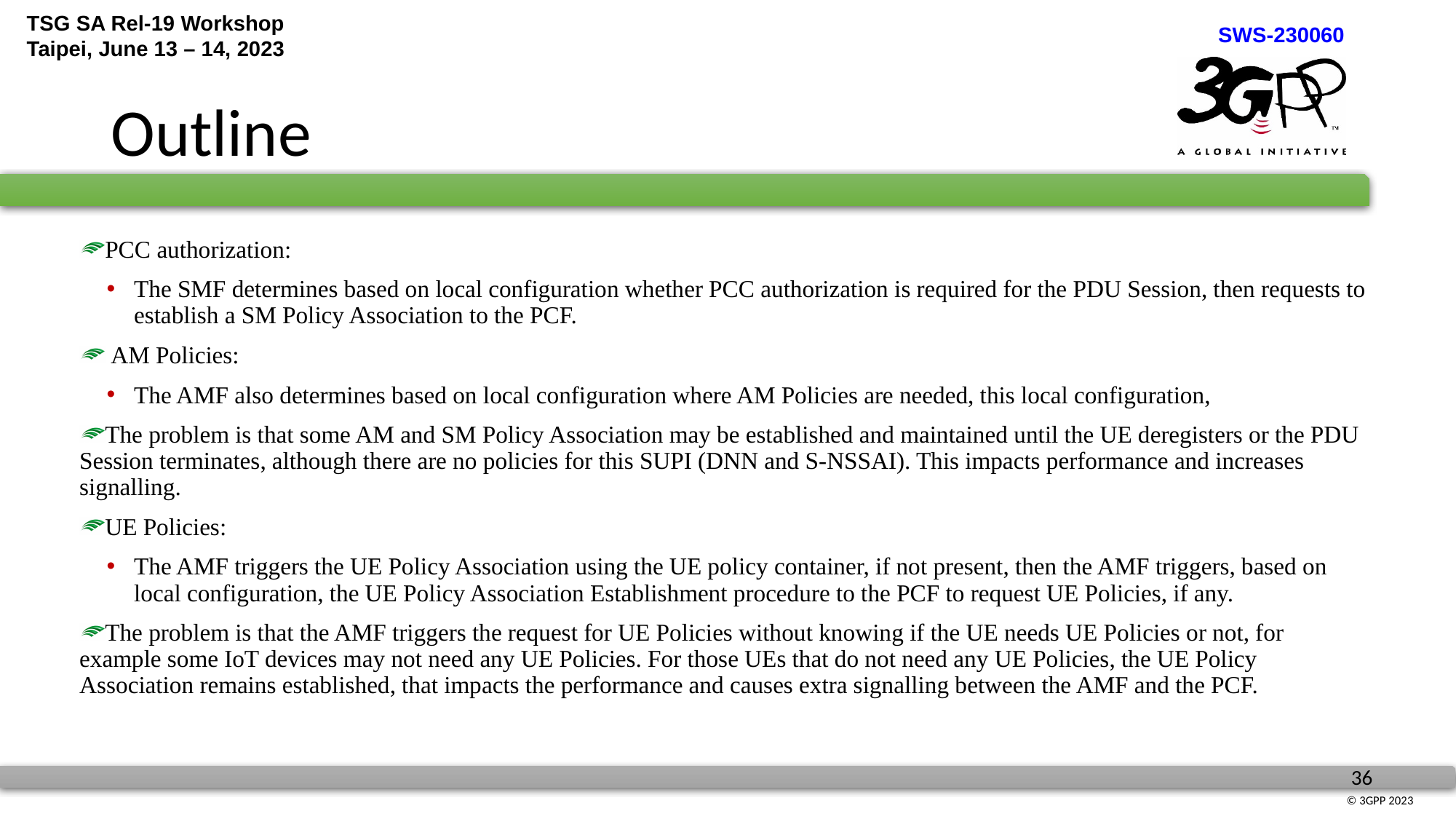

# Outline
PCC authorization:
The SMF determines based on local configuration whether PCC authorization is required for the PDU Session, then requests to establish a SM Policy Association to the PCF.
 AM Policies:
The AMF also determines based on local configuration where AM Policies are needed, this local configuration,
The problem is that some AM and SM Policy Association may be established and maintained until the UE deregisters or the PDU Session terminates, although there are no policies for this SUPI (DNN and S-NSSAI). This impacts performance and increases signalling.
UE Policies:
The AMF triggers the UE Policy Association using the UE policy container, if not present, then the AMF triggers, based on local configuration, the UE Policy Association Establishment procedure to the PCF to request UE Policies, if any.
The problem is that the AMF triggers the request for UE Policies without knowing if the UE needs UE Policies or not, for example some IoT devices may not need any UE Policies. For those UEs that do not need any UE Policies, the UE Policy Association remains established, that impacts the performance and causes extra signalling between the AMF and the PCF.